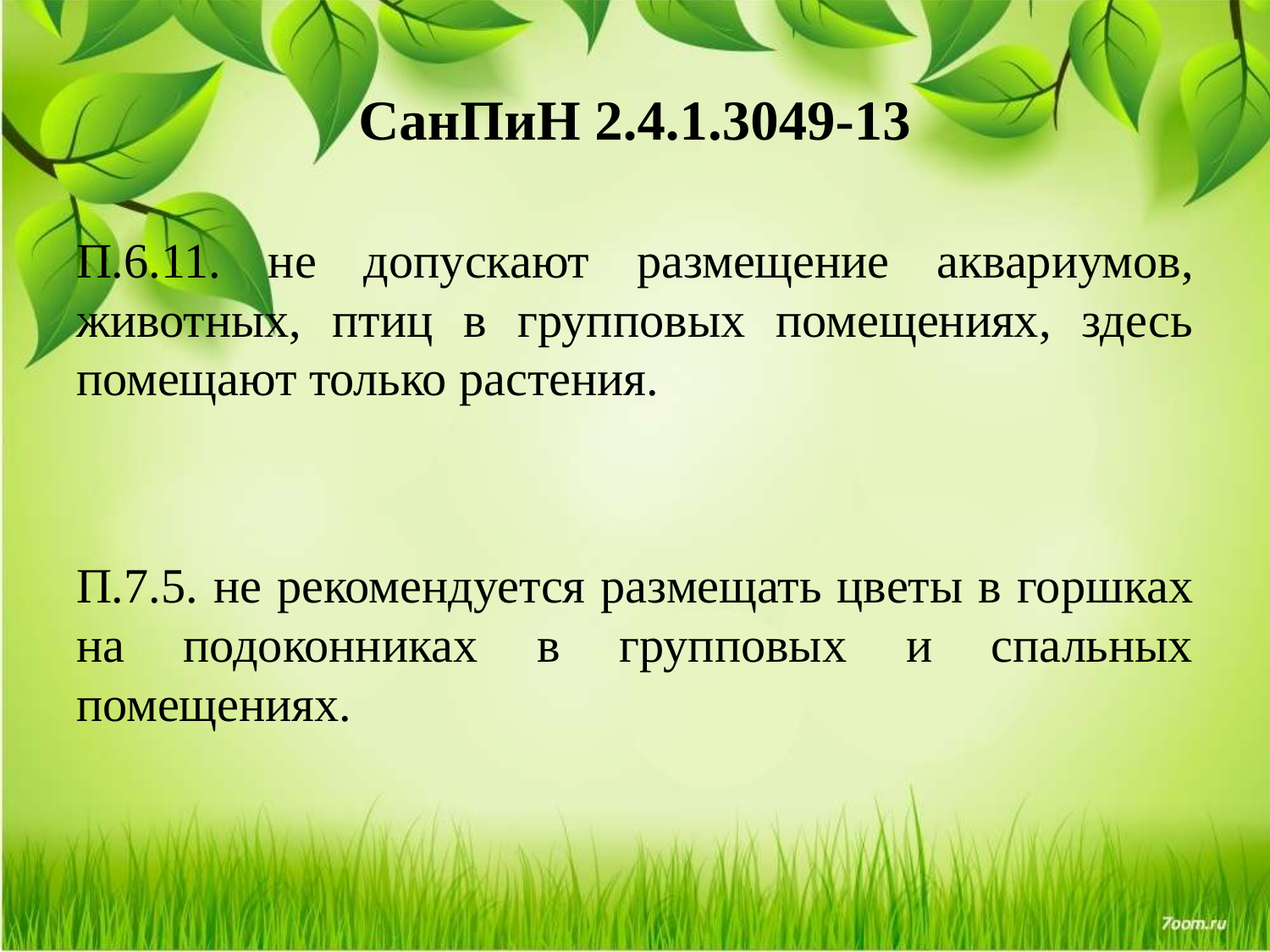

# СанПиН 2.4.1.3049-13
П.6.11. не допускают размещение аквариумов, животных, птиц в групповых помещениях, здесь помещают только растения.

П.7.5. не рекомендуется размещать цветы в горшках на подоконниках в групповых и спальных помещениях.